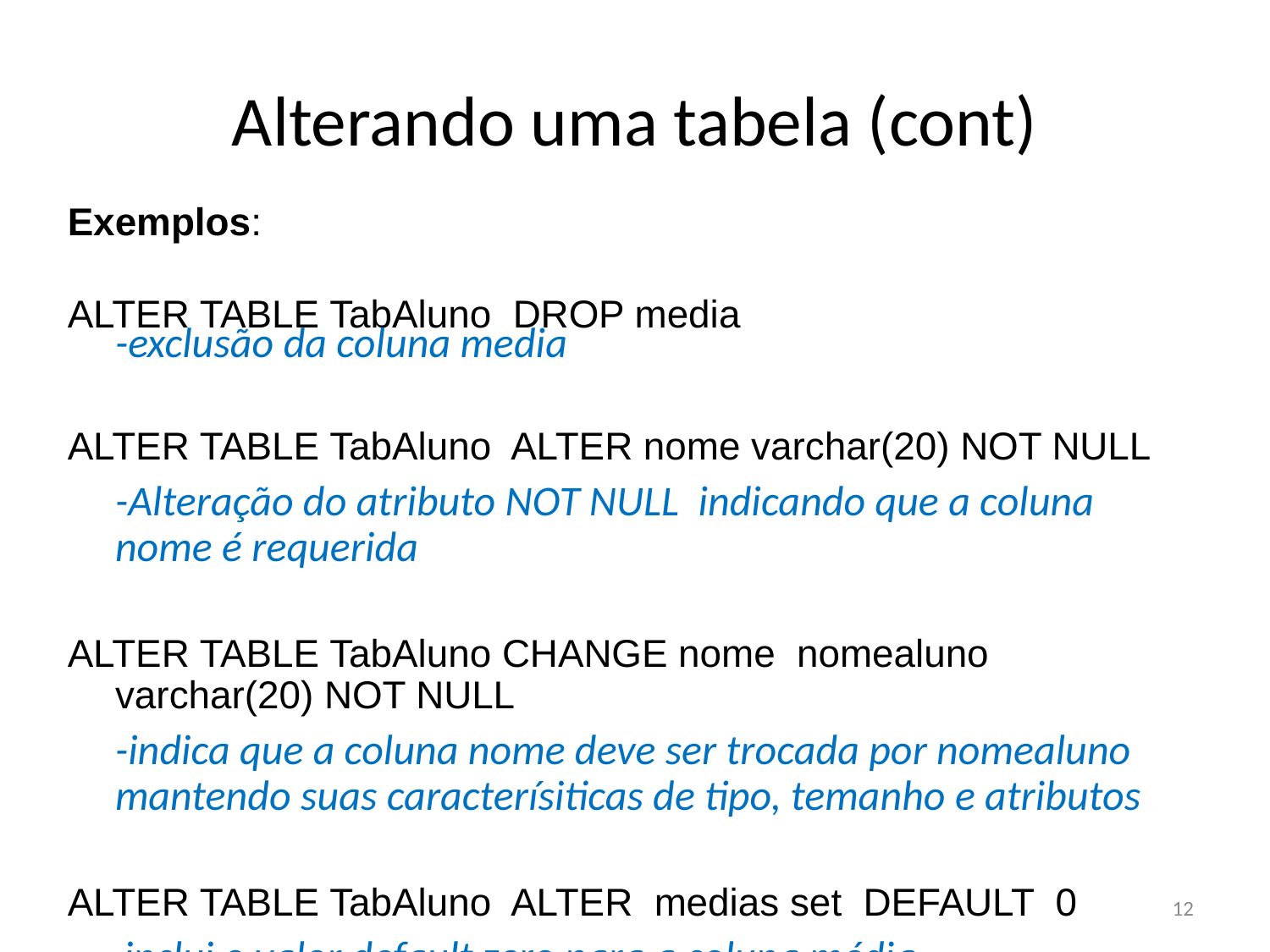

# Alterando uma tabela (cont)
Exemplos:

ALTER TABLE TabAluno  DROP media
-exclusão da coluna media

ALTER TABLE TabAluno  ALTER nome varchar(20) NOT NULL
	-Alteração do atributo NOT NULL  indicando que a coluna nome é requerida

ALTER TABLE TabAluno CHANGE nome  nomealuno  varchar(20) NOT NULL
	-indica que a coluna nome deve ser trocada por nomealuno mantendo suas caracterísiticas de tipo, temanho e atributos

ALTER TABLE TabAluno  ALTER  medias set  DEFAULT  0
    -inclui o valor default zero para a coluna média

12